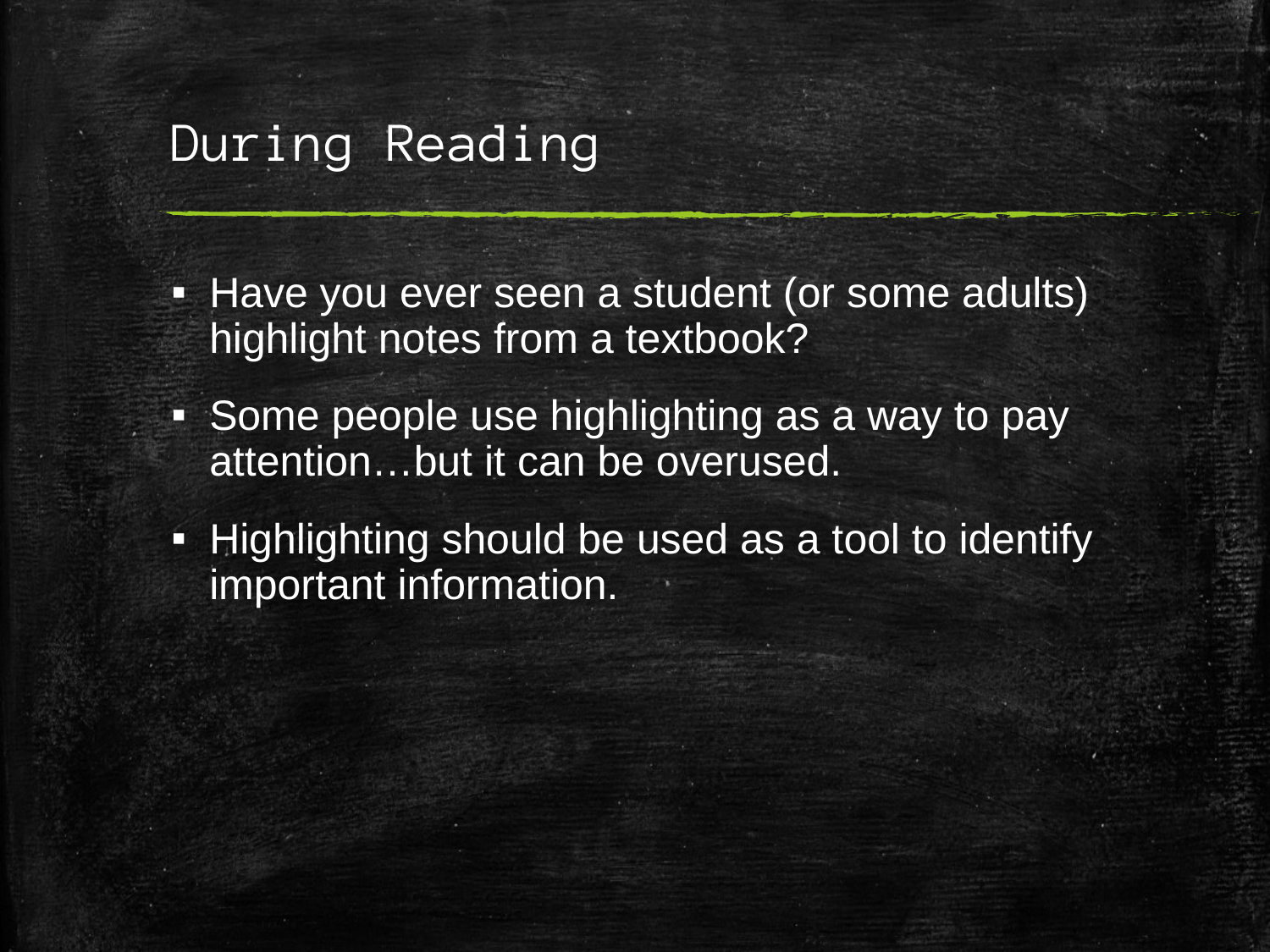

# During Reading
Have you ever seen a student (or some adults) highlight notes from a textbook?
Some people use highlighting as a way to pay attention…but it can be overused.
Highlighting should be used as a tool to identify important information.